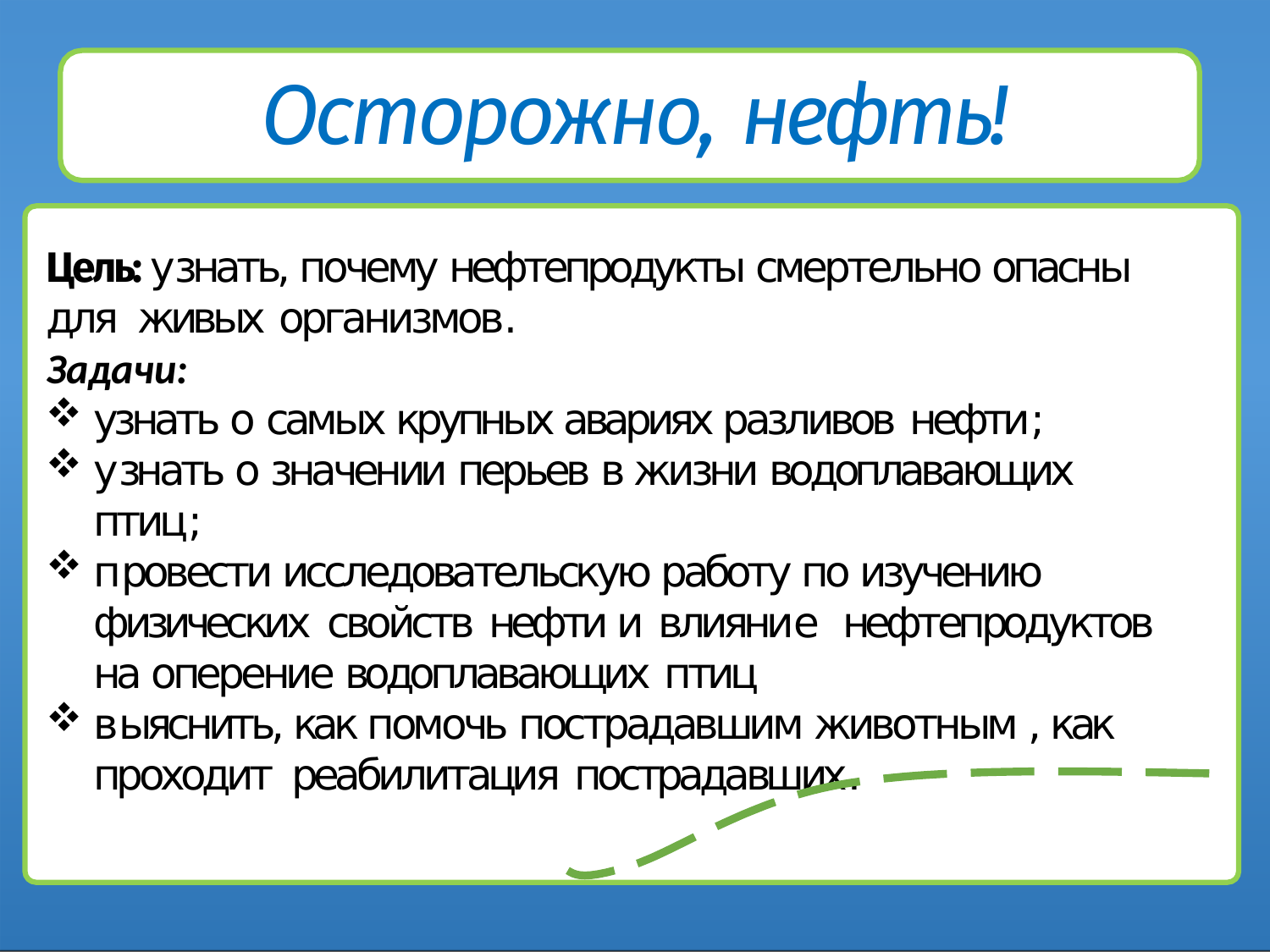

# Осторожно, нефть!

Цель: узнать, почему нефтепродукты смертельно опасны для  живых организмов.
Задачи:
узнать о самых крупных авариях разливов нефти;
узнать о значении перьев в жизни водоплавающих птиц;
провести исследовательскую работу по изучению физических  свойств нефти и влияние  нефтепродуктов на оперение водоплавающих птиц
выяснить, как помочь пострадавшим животным , как проходит  реабилитация пострадавших.